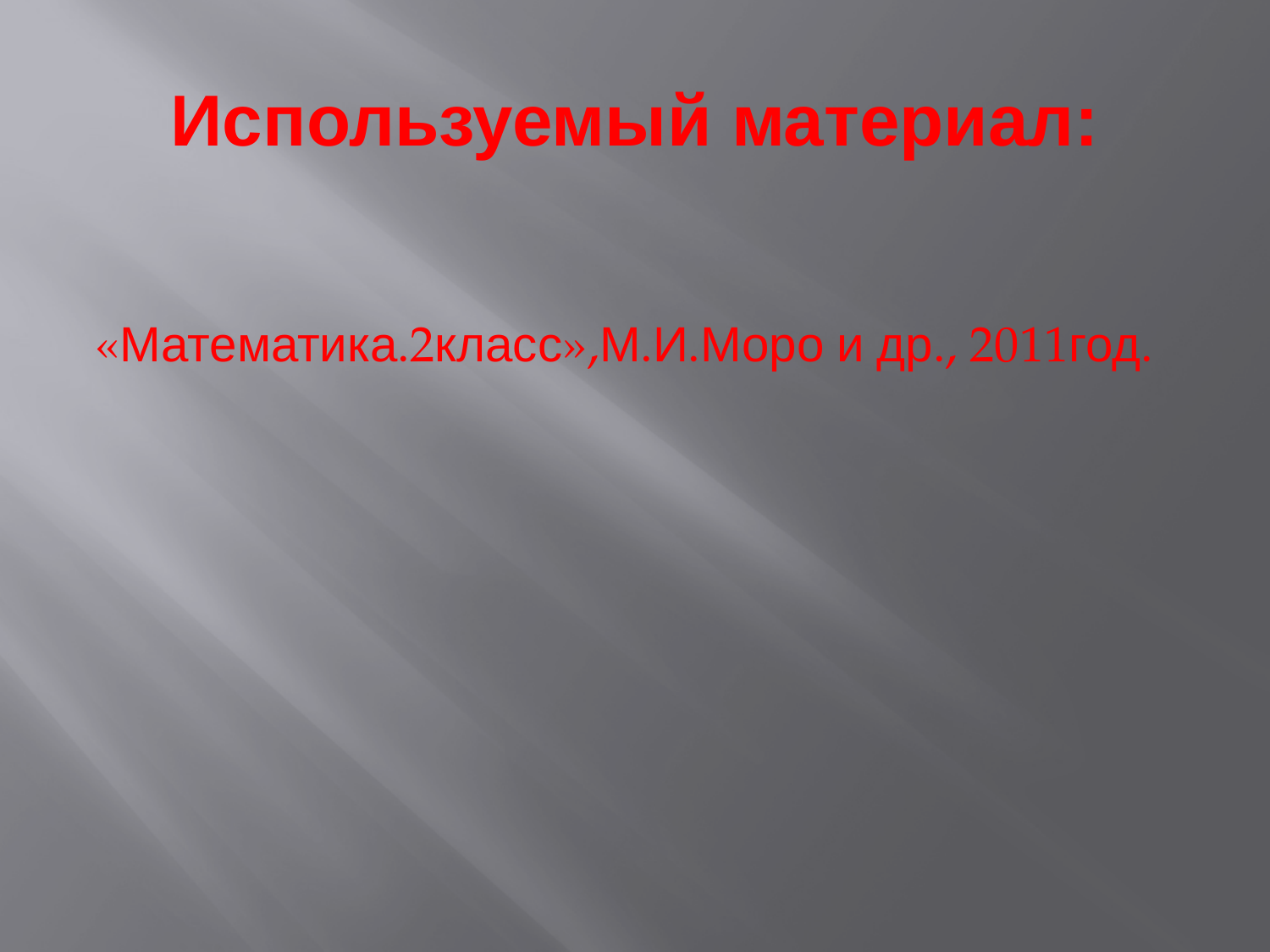

# Используемый материал:
«Математика.2класс»,М.И.Моро и др., 2011год.